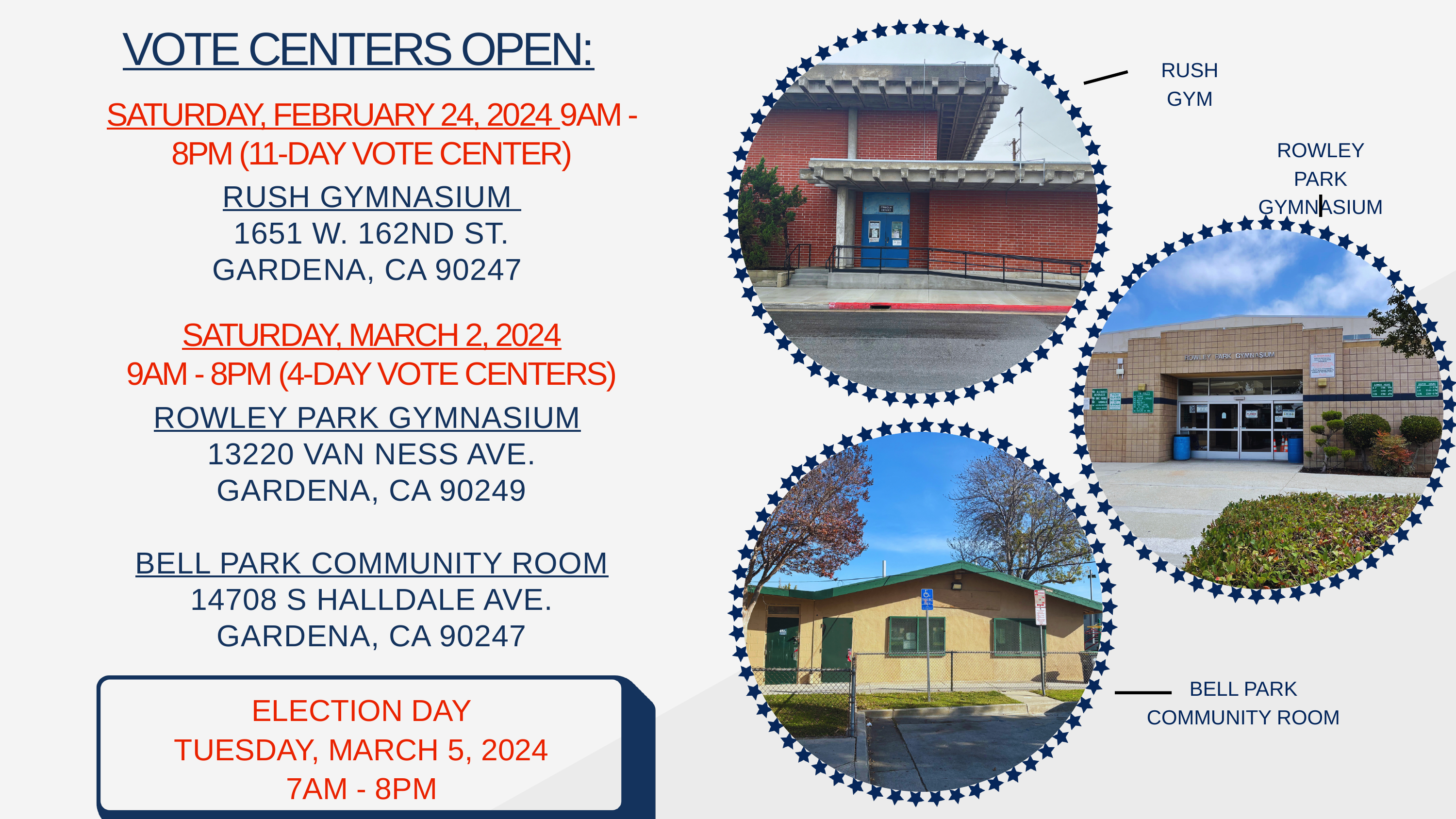

VOTE CENTERS OPEN:

RUSH GYM

SATURDAY, FEBRUARY 24, 2024 9AM - 8PM (11-DAY VOTE CENTER)

ROWLEY PARK
GYMNASIUM
RUSH GYMNASIUM
1651 W. 162ND ST.
GARDENA, CA 90247

SATURDAY, MARCH 2, 2024
9AM - 8PM (4-DAY VOTE CENTERS)

ROWLEY PARK GYMNASIUM
13220 VAN NESS AVE.
GARDENA, CA 90249

BELL PARK COMMUNITY ROOM
14708 S HALLDALE AVE.
GARDENA, CA 90247

BELL PARK
COMMUNITY ROOM

ELECTION DAY
TUESDAY, MARCH 5, 2024
7AM - 8PM